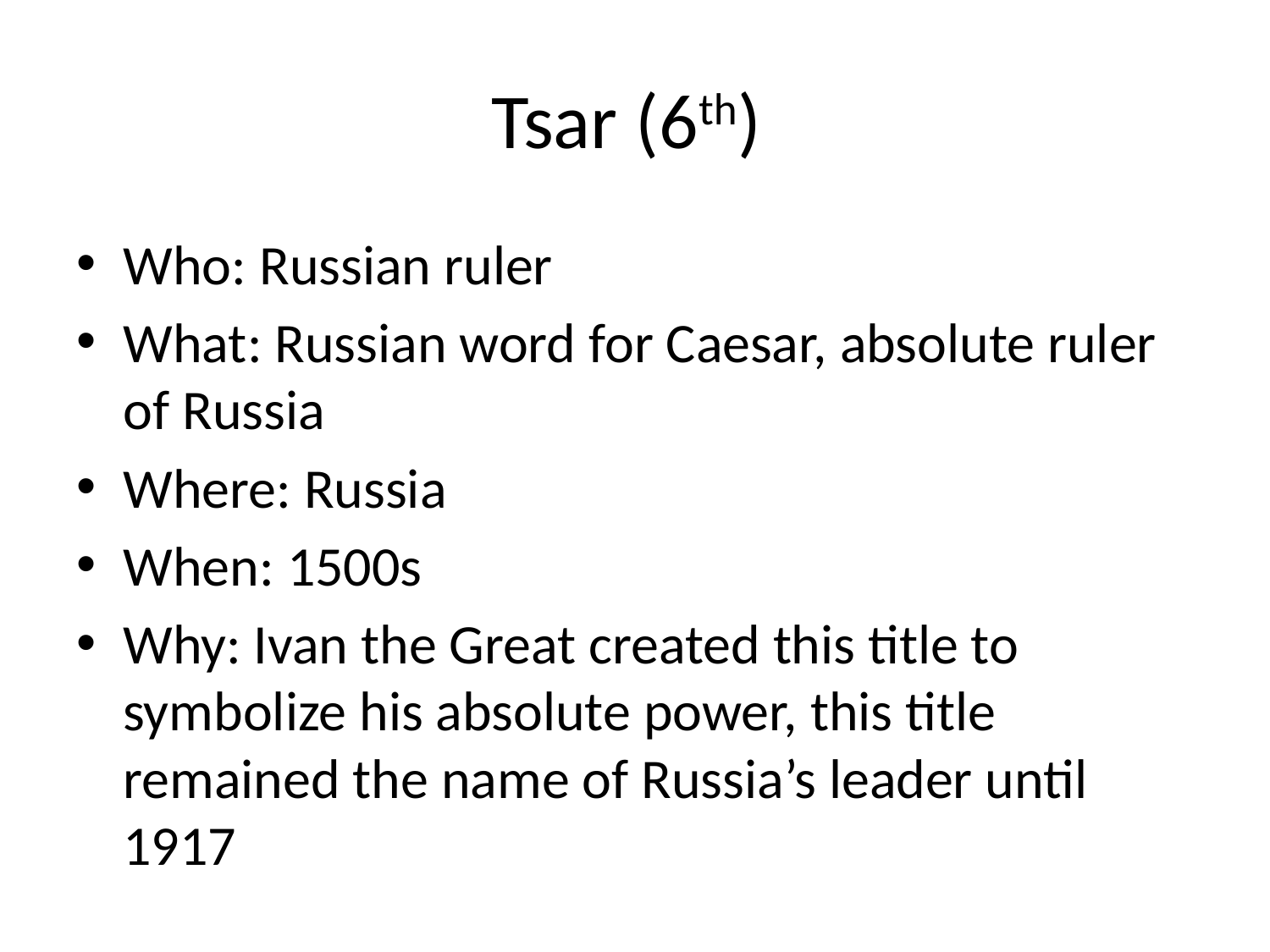

# Tsar (6th)
Who: Russian ruler
What: Russian word for Caesar, absolute ruler of Russia
Where: Russia
When: 1500s
Why: Ivan the Great created this title to symbolize his absolute power, this title remained the name of Russia’s leader until 1917